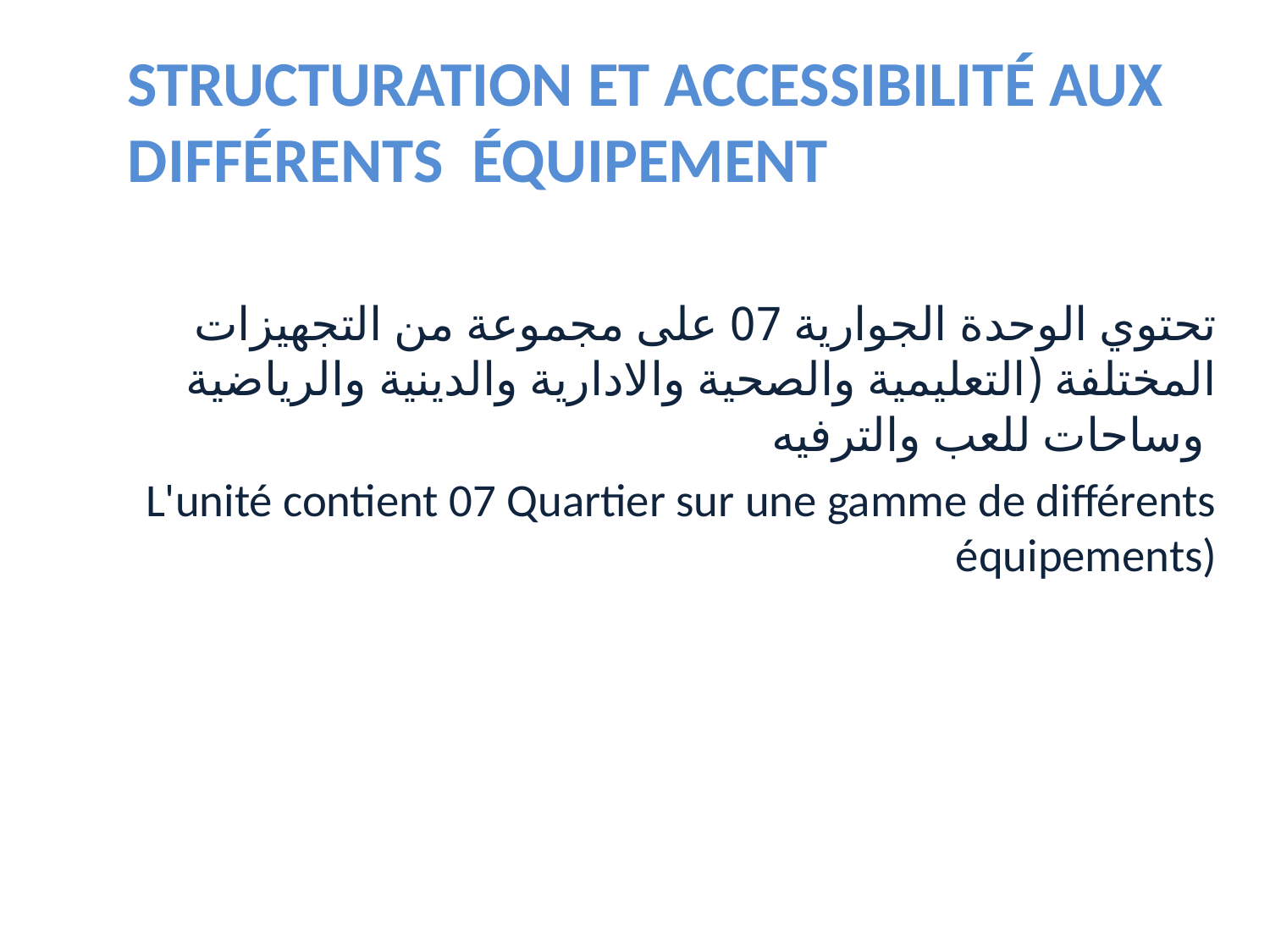

# Structuration et Accessibilité aux différents  équipement
تحتوي الوحدة الجوارية 07 على مجموعة من التجهيزات المختلفة (التعليمية والصحية والادارية والدينية والرياضية وساحات للعب والترفيه
L'unité contient 07 Quartier sur une gamme de différents équipements)